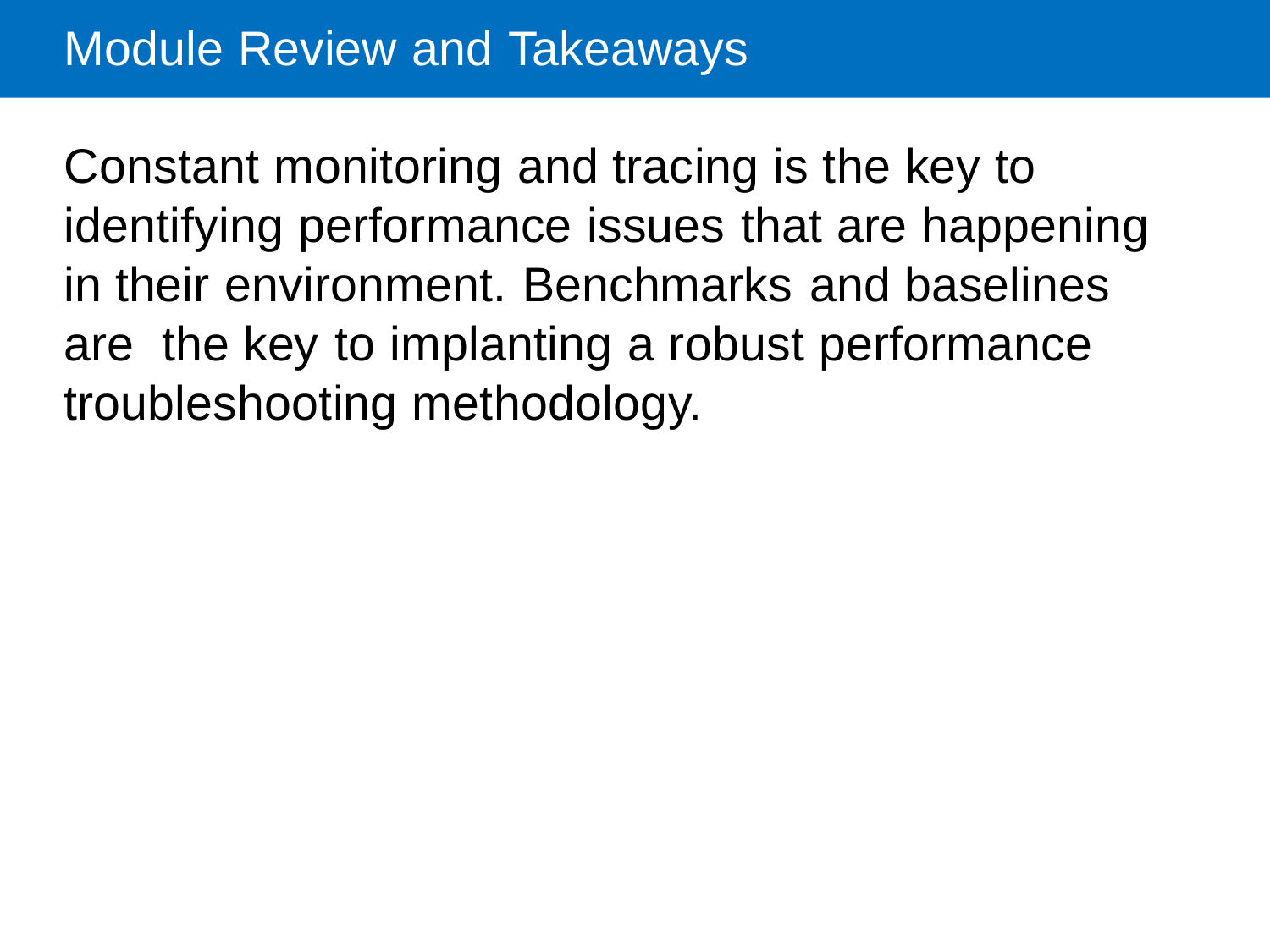

Module Review and Takeaways

Constant monitoring and tracing is the key to  identifying performance issues that are happening  in their environment. Benchmarks and baselines are  the key to implanting a robust performance  troubleshooting methodology.